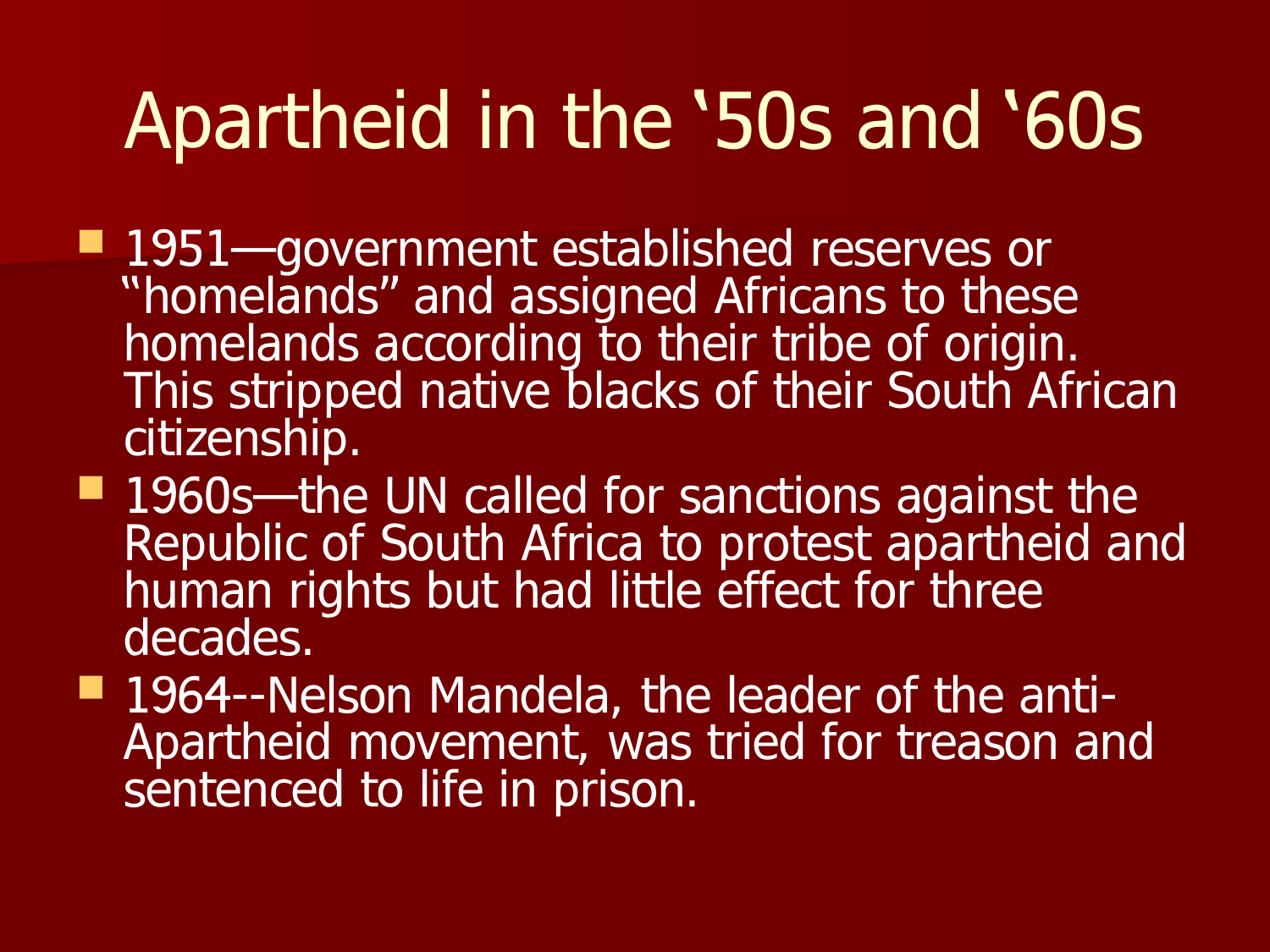

# Apartheid in the ‘50s and ‘60s
1951—government established reserves or “homelands” and assigned Africans to these homelands according to their tribe of origin.  This stripped native blacks of their South African citizenship.
1960s—the UN called for sanctions against the Republic of South Africa to protest apartheid and human rights but had little effect for three decades.
1964--Nelson Mandela, the leader of the anti-Apartheid movement, was tried for treason and sentenced to life in prison.